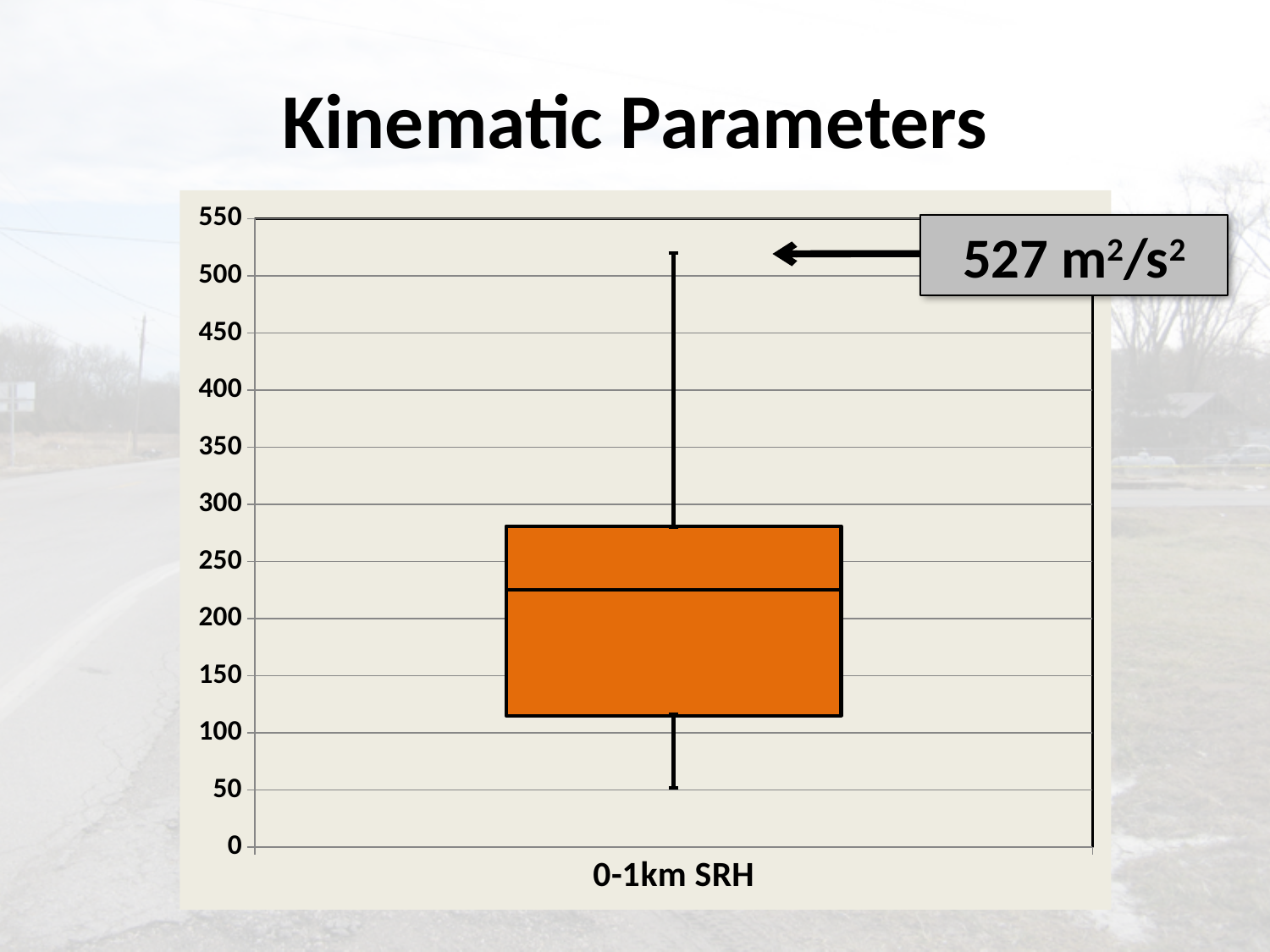

# Kinematic Parameters

### Chart

| Category |  |  |  |
|---|---|---|---|
| 0-1km SRH | 115.0 | 110.0 | 56.0 |
527 m2/s2